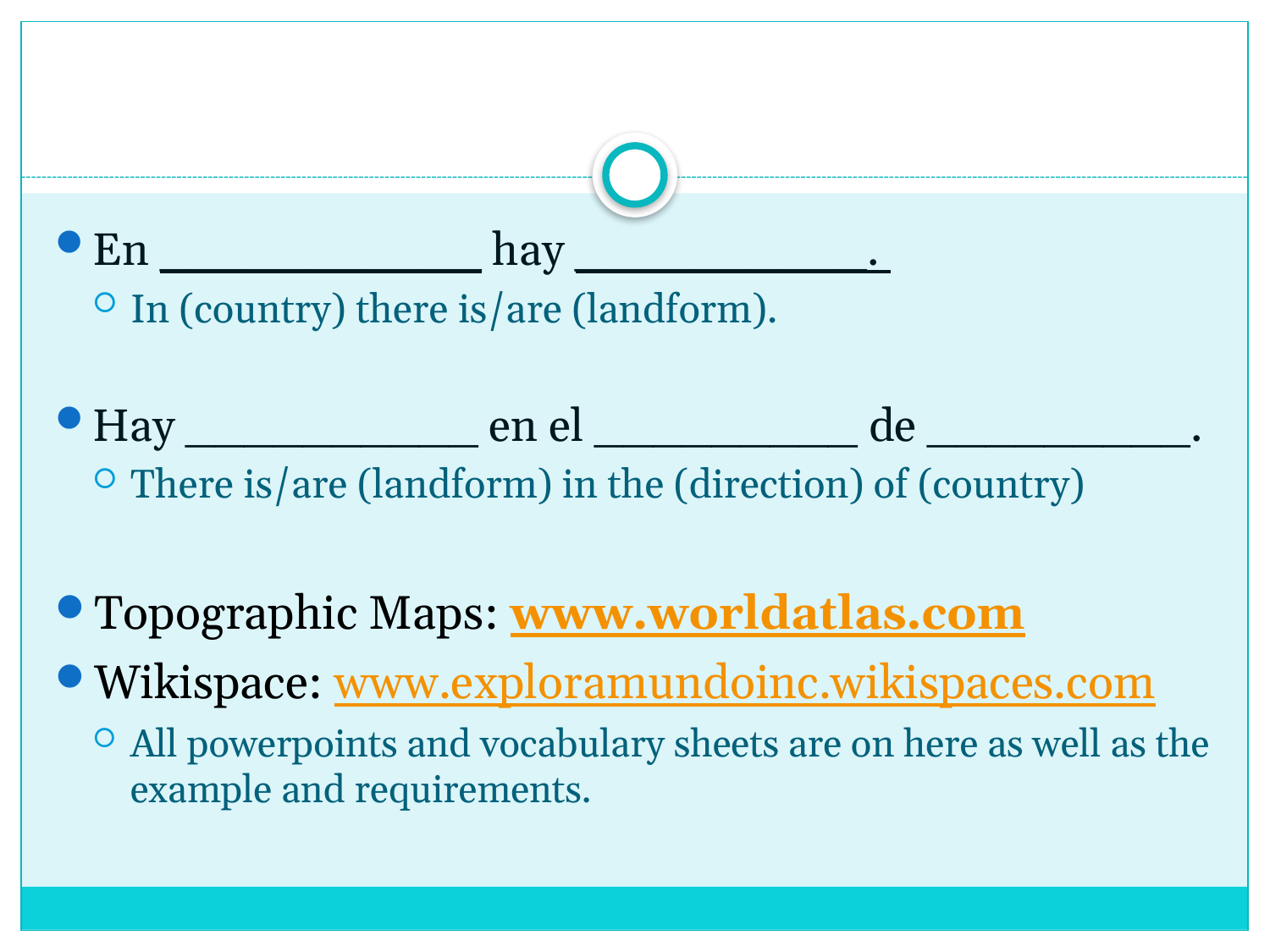

En ___________ hay __________.
In (country) there is/are (landform).

Hay __________ en el _________ de _________.
There is/are (landform) in the (direction) of (country)

Topographic Maps: www.worldatlas.com
Wikispace: www.exploramundoinc.wikispaces.com
All powerpoints and vocabulary sheets are on here as well as the example and requirements.